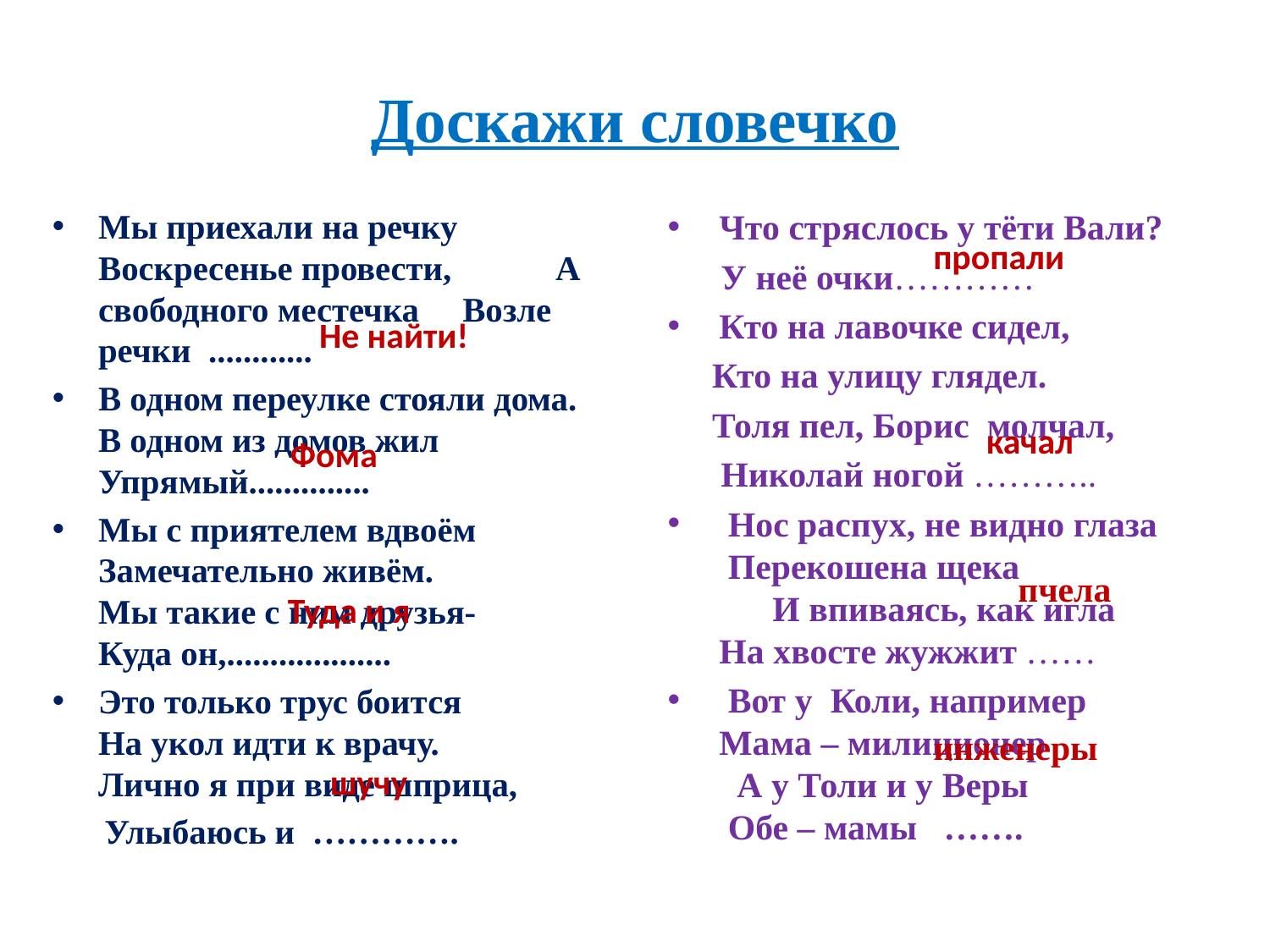

# Доскажи словечко
Мы приехали на речку Воскресенье провести,            А свободного местечка     Возле речки  ............
В одном переулке стояли дома.
В одном из домов жил Упрямый..............
Мы с приятелем вдвоём
Замечательно живём.
Мы такие с ним друзья-
Куда он,...................
Это только трус боится
На укол идти к врачу.
Лично я при виде шприца,
      Улыбаюсь и  ………….

Что стряслось у тёти Вали?
      У неё очки…………
Кто на лавочке сидел,
     Кто на улицу глядел.
     Толя пел, Борис  молчал,
      Николай ногой ………..
 Нос распух, не видно глаза       Перекошена щека                           И впиваясь, как игла
На хвосте жужжит ……
 Вот у  Коли, например         Мама – милиционер                    А у Толи и у Веры                     Обе – мамы   …….
пропали
Не найти!
качал
Фома
пчела
Туда и я
инженеры
шучу